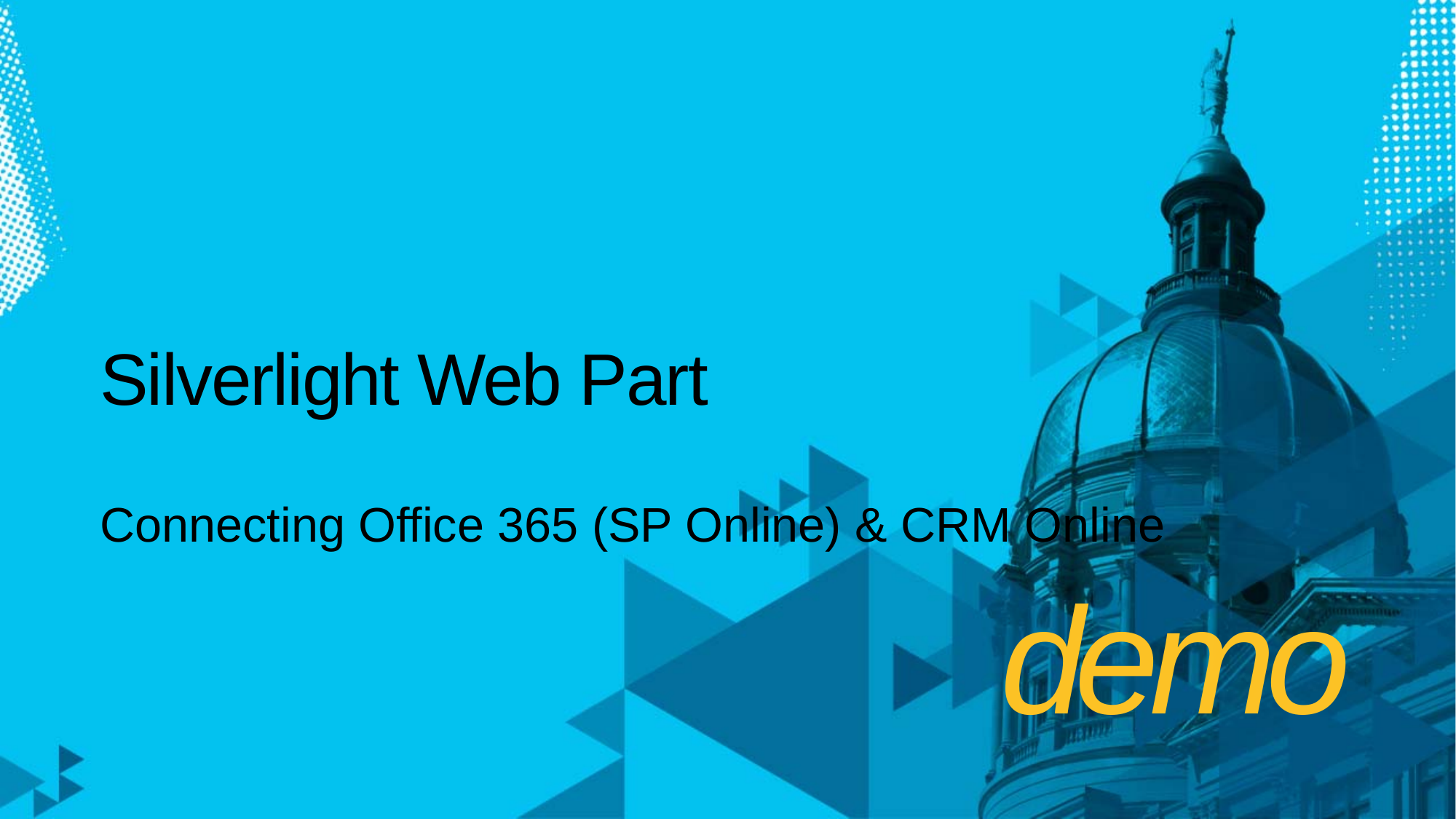

# Silverlight Web Part
Connecting Office 365 (SP Online) & CRM Online
demo